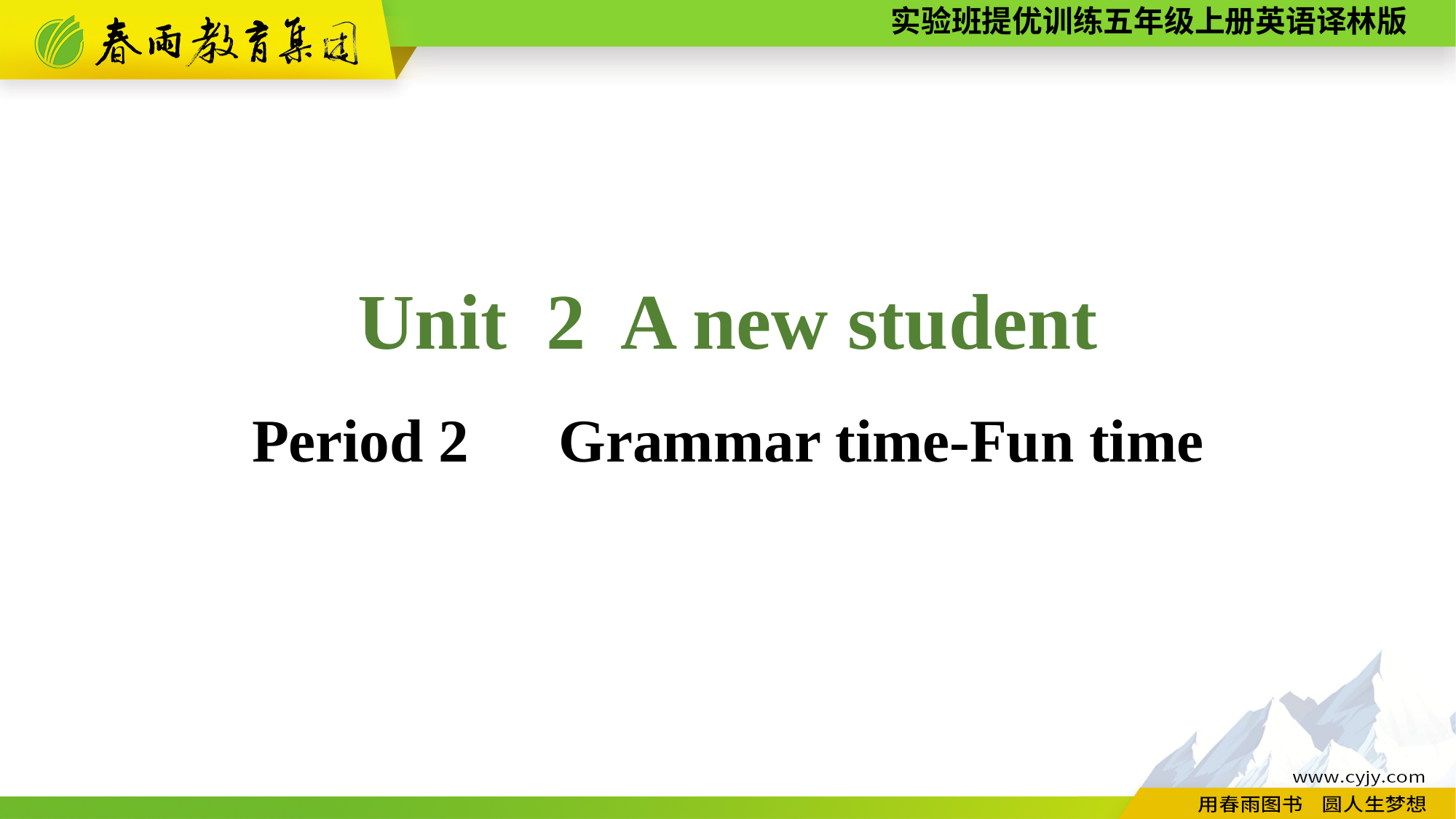

Unit  2  A new student
Period 2　Grammar time-Fun time